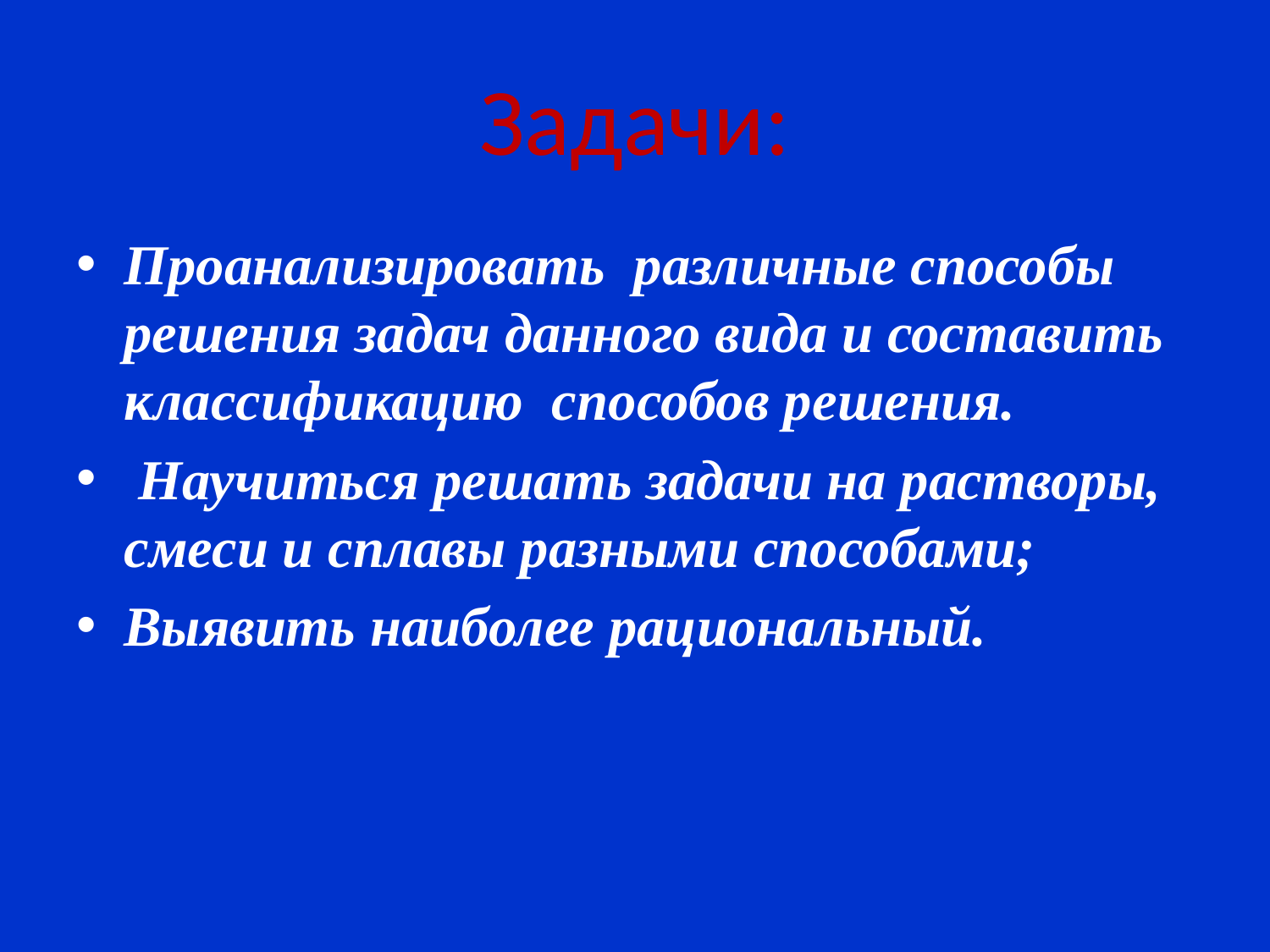

# Задачи:
Проанализировать  различные способы решения задач данного вида и составить классификацию  способов решения.
 Научиться решать задачи на растворы, смеси и сплавы разными способами;
Выявить наиболее рациональный.